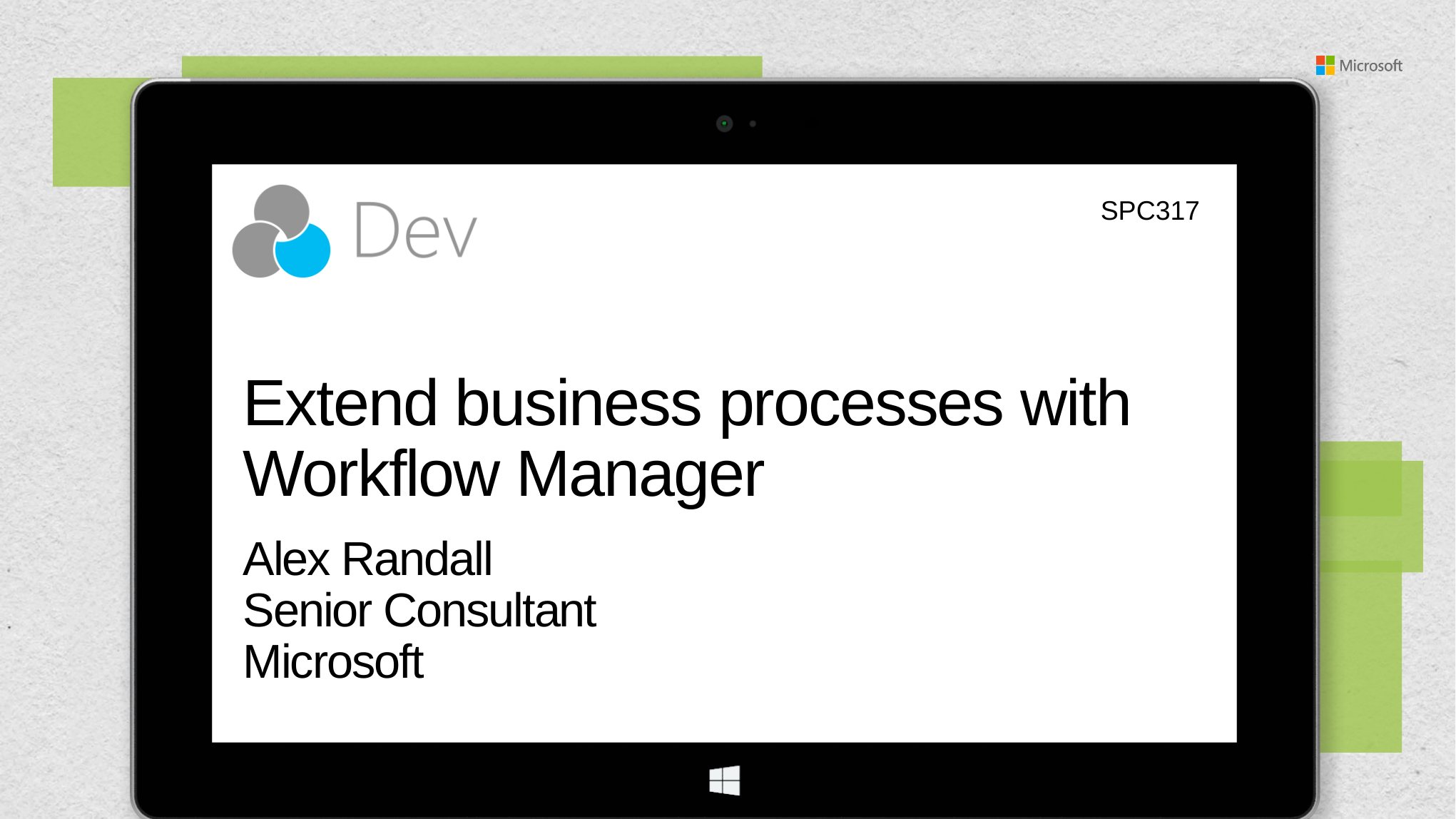

SPC317
# Extend business processes with Workflow Manager
Alex Randall
Senior Consultant
Microsoft